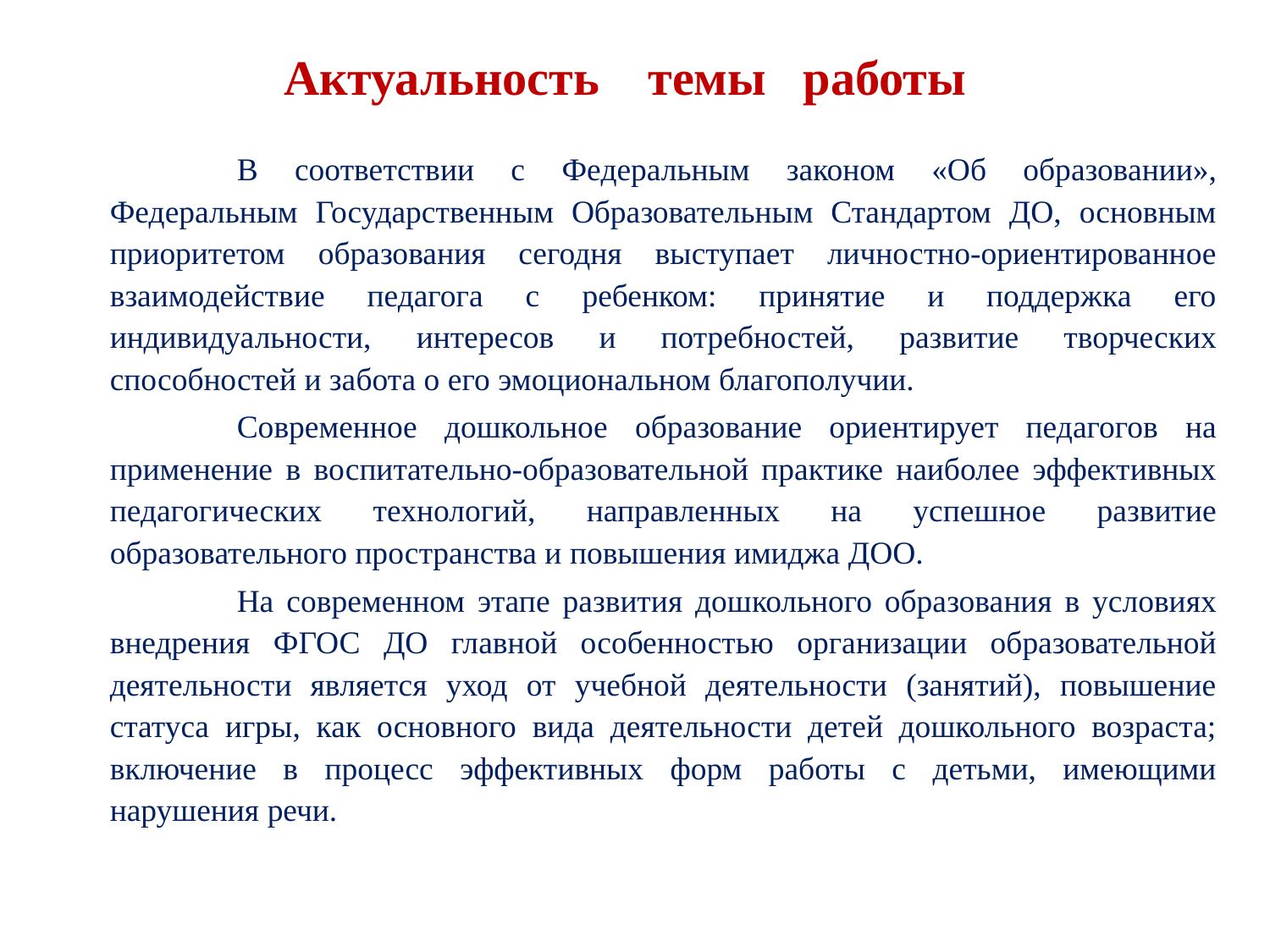

Актуальность    темы   работы
		В соответствии с Федеральным законом «Об образовании», Федеральным Государственным Образовательным Стандартом ДО, основным приоритетом образования сегодня выступает личностно-ориентированное взаимодействие педагога с ребенком: принятие и поддержка его индивидуальности, интересов и потребностей, развитие творческих способностей и забота о его эмоциональном благополучии.
		Современное дошкольное образование ориентирует педагогов на применение в воспитательно-образовательной практике наиболее эффективных педагогических технологий, направленных на успешное развитие образовательного пространства и повышения имиджа ДОО.
		На современном этапе развития дошкольного образования в условиях внедрения ФГОС ДО главной особенностью организации образовательной деятельности является уход от учебной деятельности (занятий), повышение статуса игры, как основного вида деятельности детей дошкольного возраста; включение в процесс эффективных форм работы с детьми, имеющими нарушения речи.